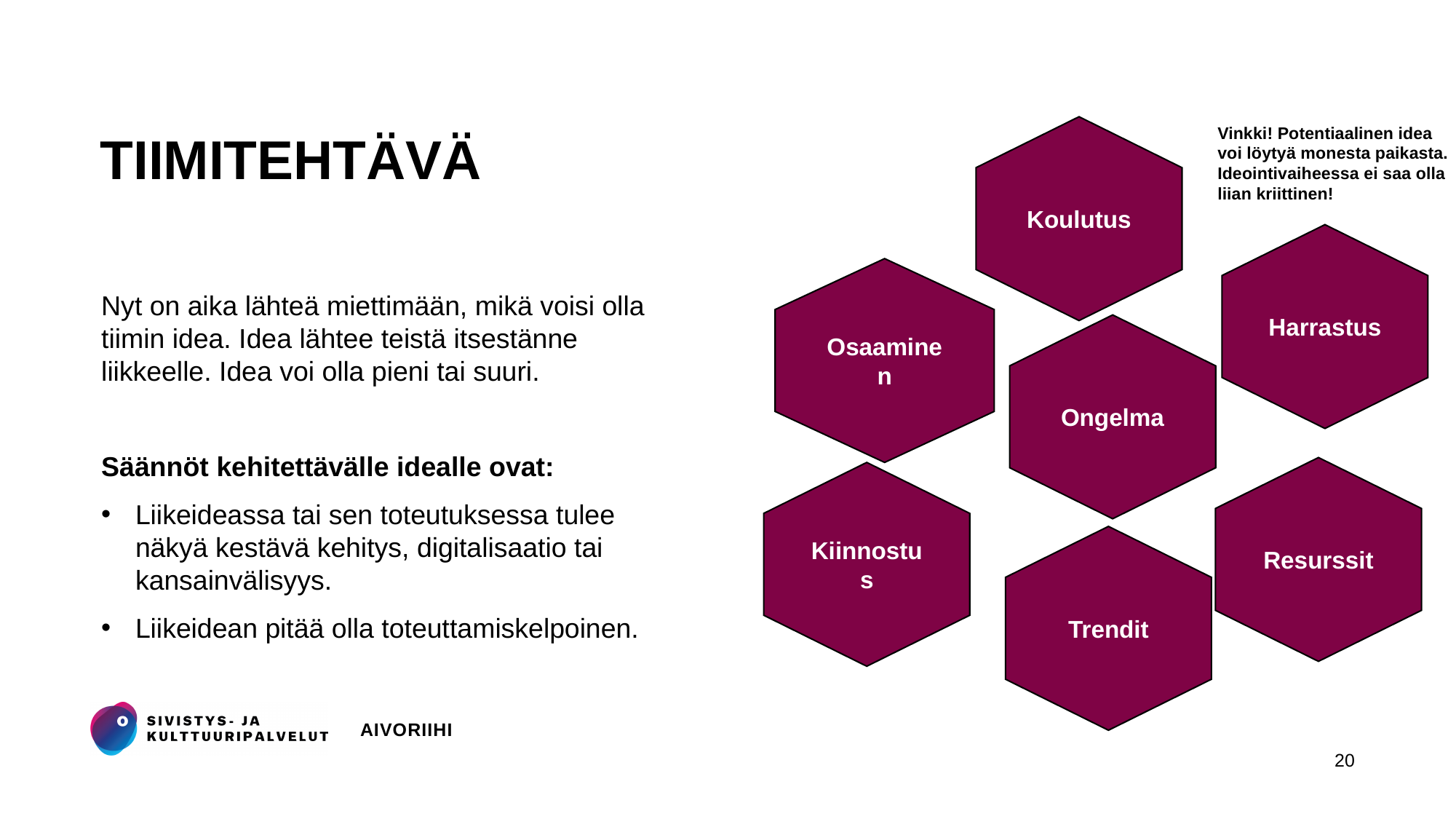

Koulutus
Vinkki! Potentiaalinen idea voi löytyä monesta paikasta. Ideointivaiheessa ei saa olla liian kriittinen!
# TIIMITEHTÄVÄ
Harrastus
Osaaminen
Nyt on aika lähteä miettimään, mikä voisi olla tiimin idea. Idea lähtee teistä itsestänne liikkeelle. Idea voi olla pieni tai suuri.

Säännöt kehitettävälle idealle ovat:
Liikeideassa tai sen toteutuksessa tulee näkyä kestävä kehitys, digitalisaatio tai kansainvälisyys.
Liikeidean pitää olla toteuttamiskelpoinen.
Ongelma
Resurssit
Kiinnostus
Trendit
AIVORIIHI
20
23.3.2023